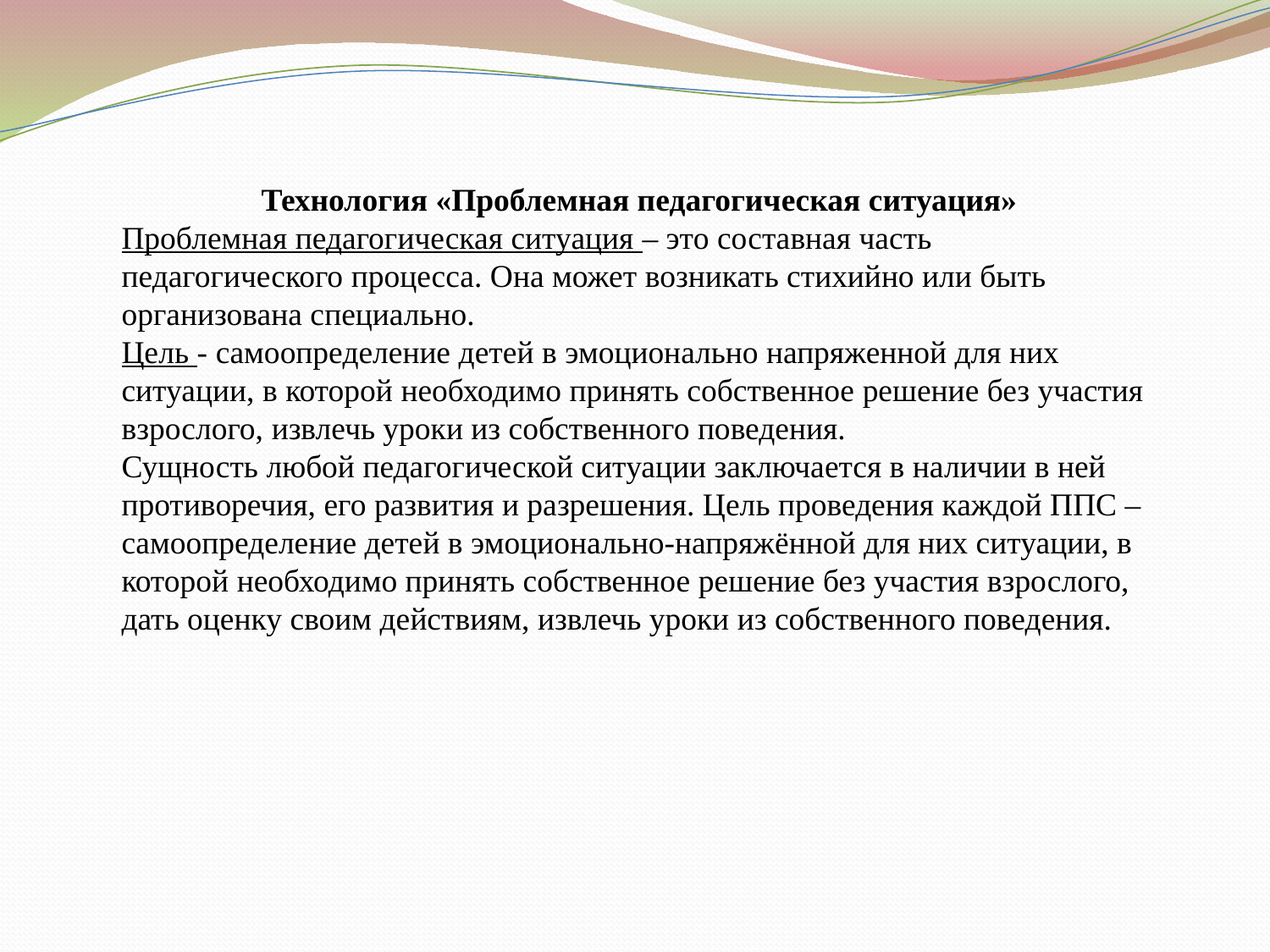

Технология «Проблемная педагогическая ситуация»
Проблемная педагогическая ситуация – это составная часть педагогического процесса. Она может возникать стихийно или быть организована специально.
Цель - самоопределение детей в эмоционально напряженной для них ситуации, в которой необходимо принять собственное решение без участия взрослого, извлечь уроки из собственного поведения.
Сущность любой педагогической ситуации заключается в наличии в ней противоречия, его развития и разрешения. Цель проведения каждой ППС – самоопределение детей в эмоционально-напряжённой для них ситуации, в которой необходимо принять собственное решение без участия взрослого, дать оценку своим действиям, извлечь уроки из собственного поведения.